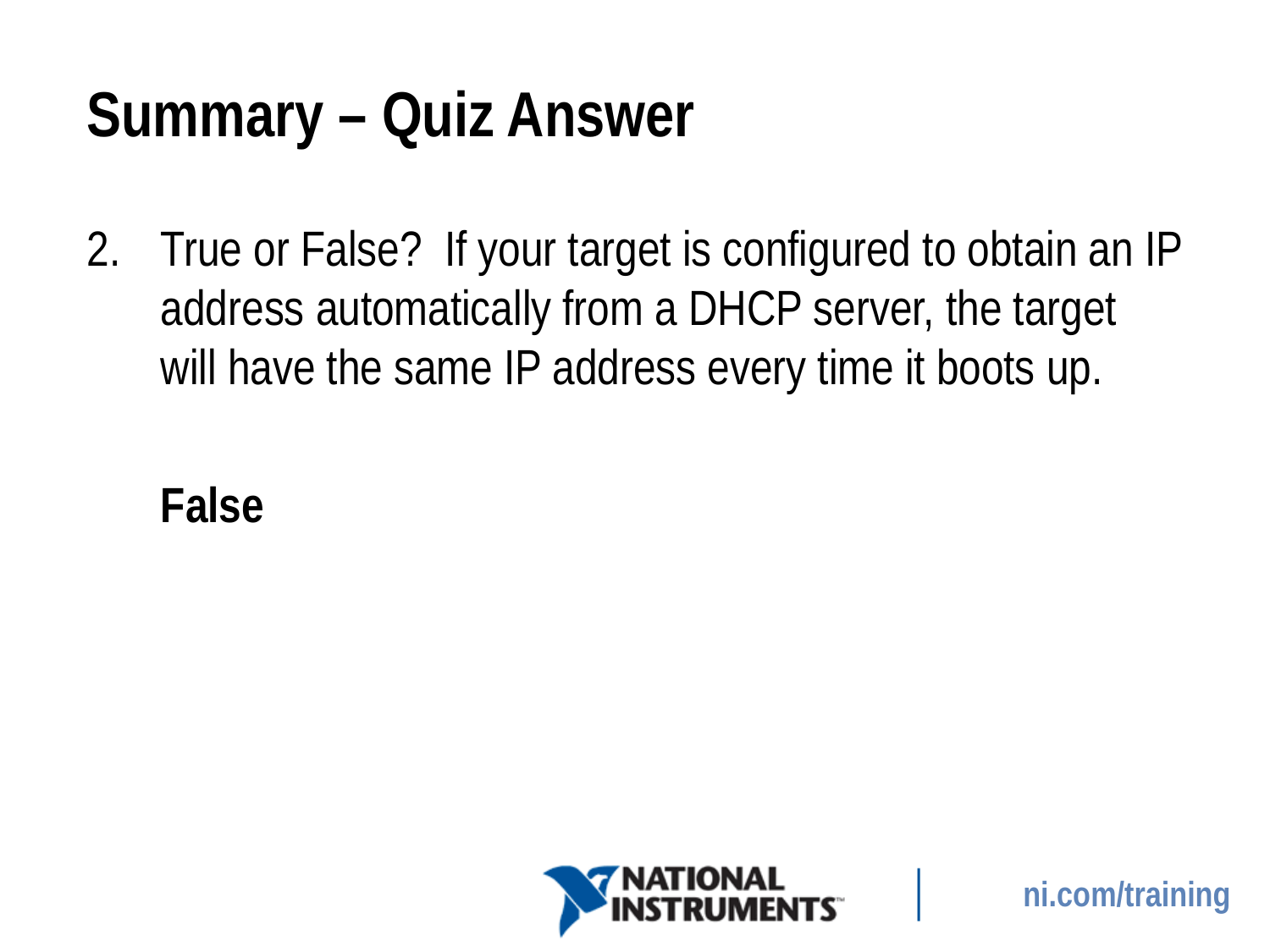

# Summary – Quiz Answer
True or False?  If your target is configured to obtain an IP address automatically from a DHCP server, the target will have the same IP address every time it boots up.

	False